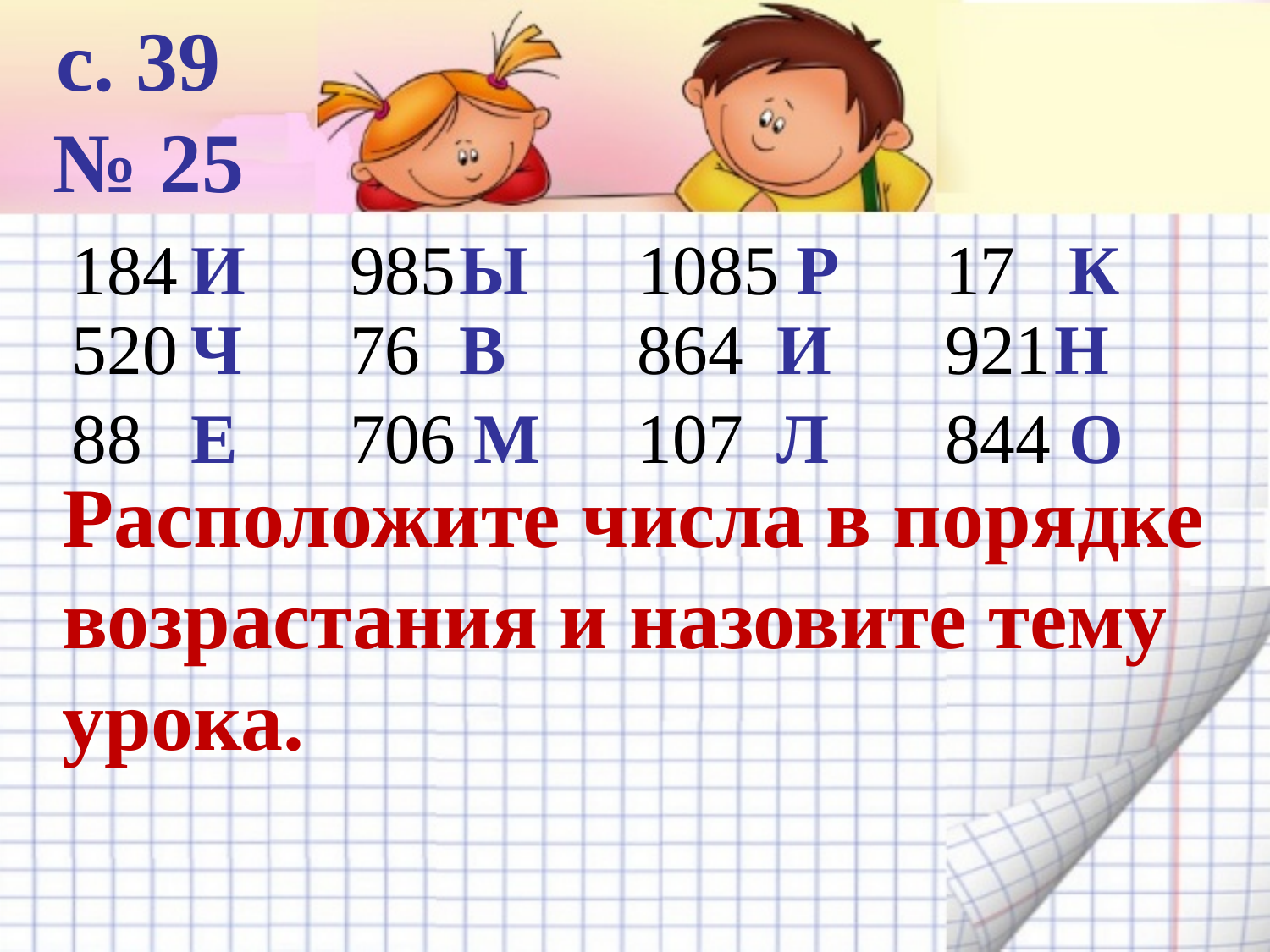

с. 39
№ 25
184
И
985
Ы
1085 Р
17   К
520
Ч
76
В
864
И
921
Н

88
Е
706 М
107
Л
844 О
Расположите числа в порядке возрастания и назовите тему урока.